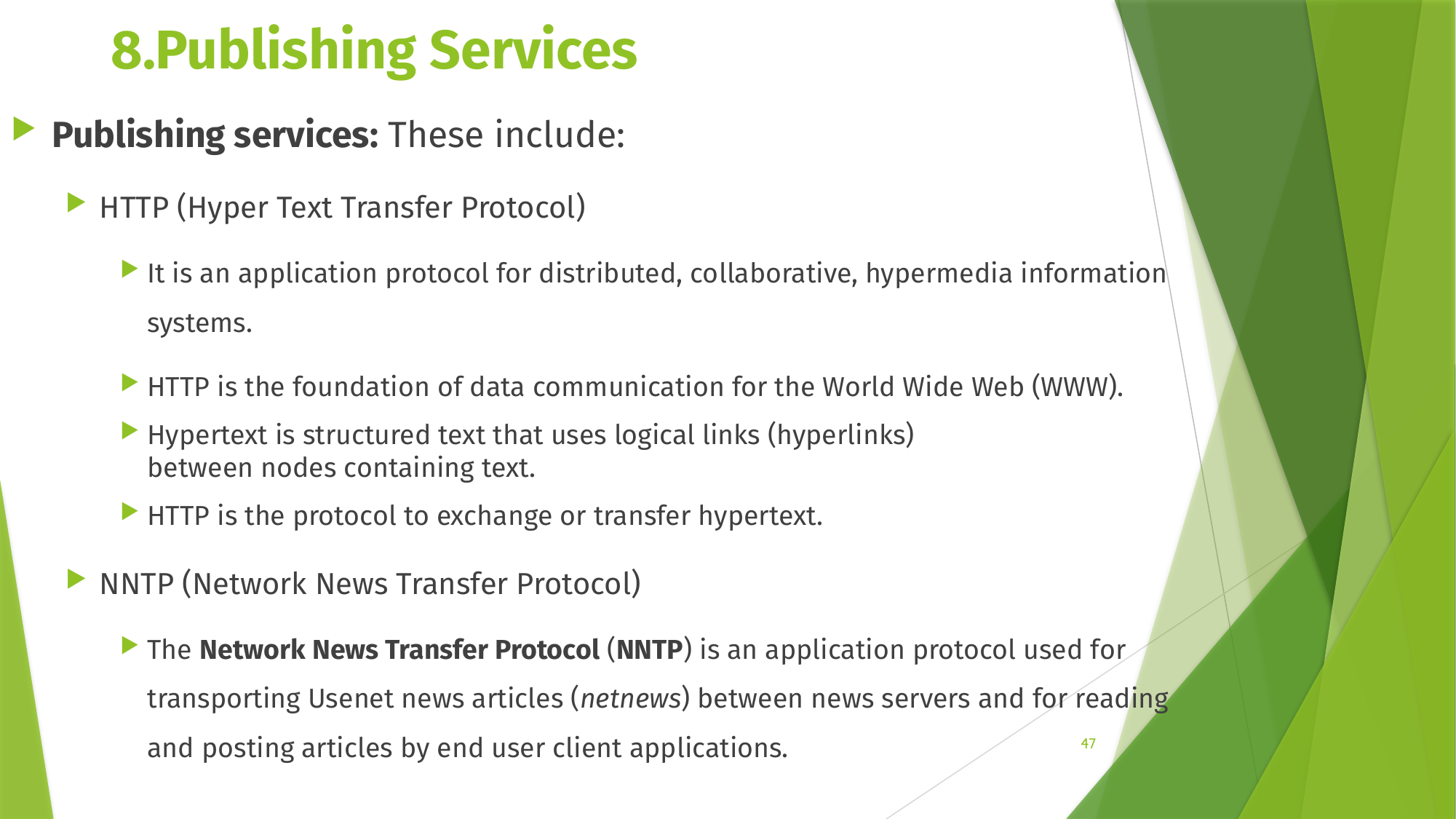

# 8.Publishing Services
Publishing services: These include:
HTTP (Hyper Text Transfer Protocol)
It is an application protocol for distributed, collaborative, hypermedia information systems.
HTTP is the foundation of data communication for the World Wide Web (WWW).
Hypertext is structured text that uses logical links (hyperlinks) between nodes containing text.
HTTP is the protocol to exchange or transfer hypertext.
NNTP (Network News Transfer Protocol)
The Network News Transfer Protocol (NNTP) is an application protocol used for transporting Usenet news articles (netnews) between news servers and for reading and posting articles by end user client applications.

47